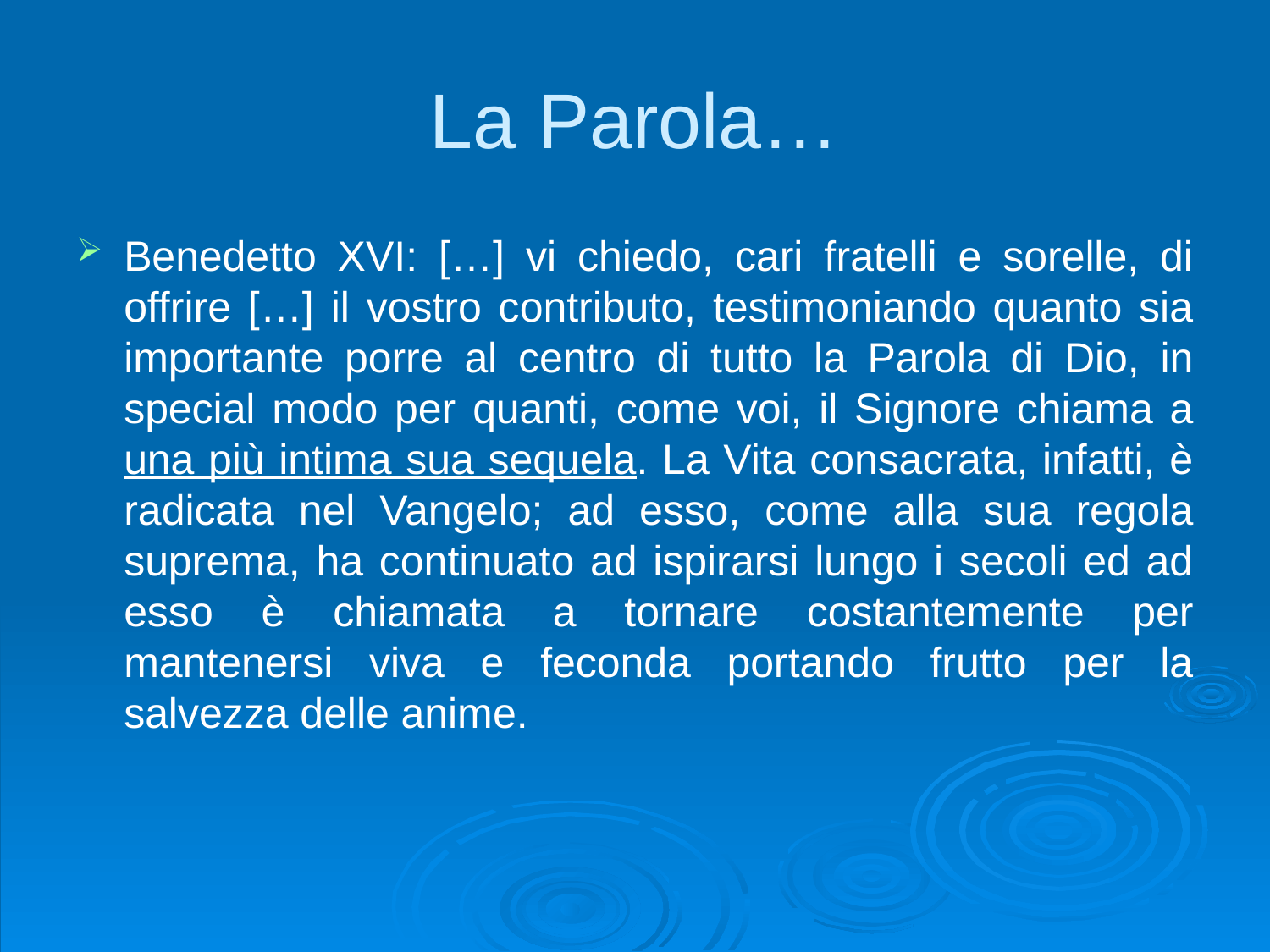

# La Parola…
Benedetto XVI: […] vi chiedo, cari fratelli e sorelle, di offrire […] il vostro contributo, testimoniando quanto sia importante porre al centro di tutto la Parola di Dio, in special modo per quanti, come voi, il Signore chiama a una più intima sua sequela. La Vita consacrata, infatti, è radicata nel Vangelo; ad esso, come alla sua regola suprema, ha continuato ad ispirarsi lungo i secoli ed ad esso è chiamata a tornare costantemente per mantenersi viva e feconda portando frutto per la salvezza delle anime.